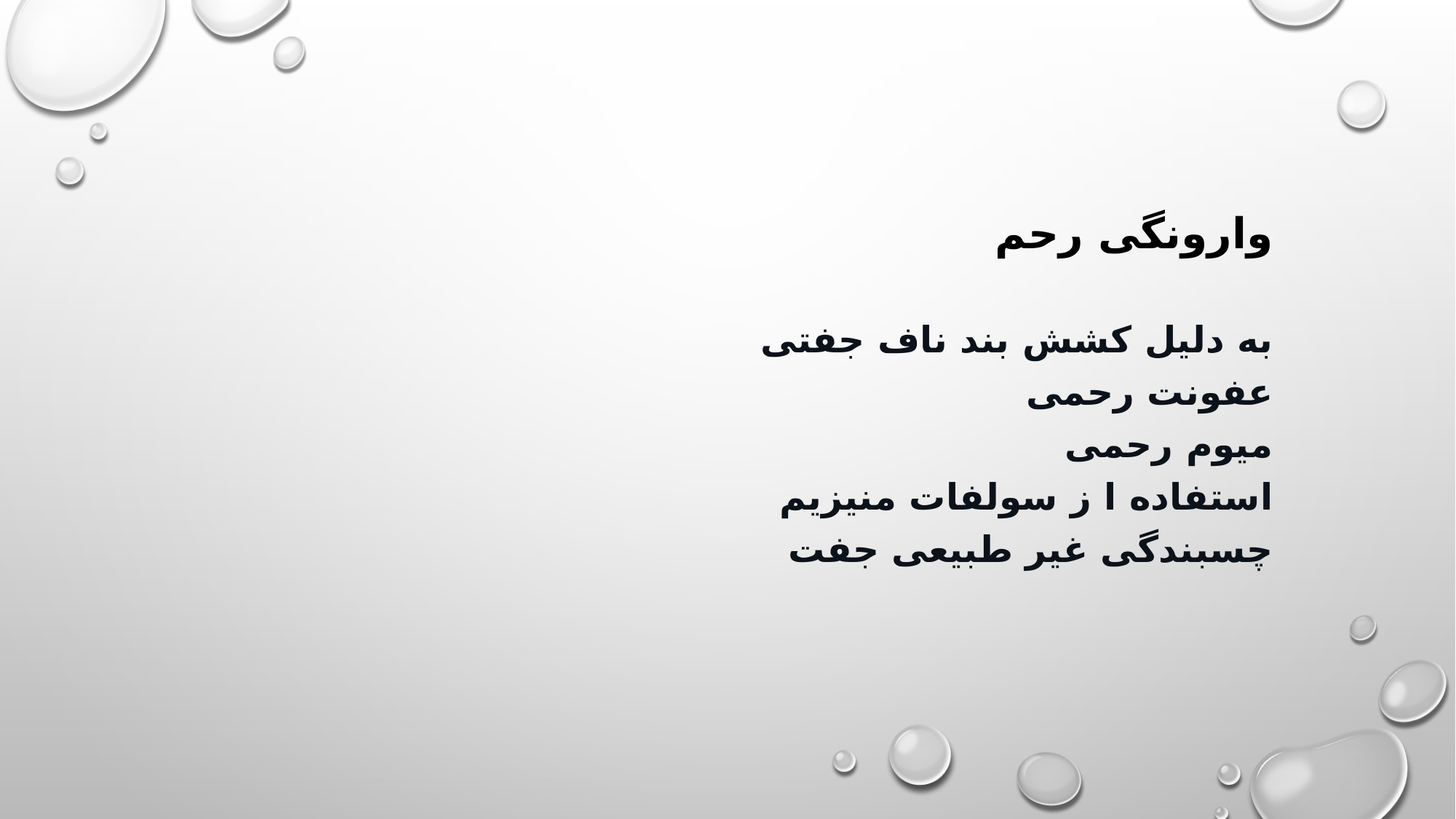

وارونگی رحم
به دلیل کشش بند ناف جفتی
عفونت رحمی
میوم رحمی
استفاده ا ز سولفات منیزیم
چسبندگی غیر طبیعی جفت